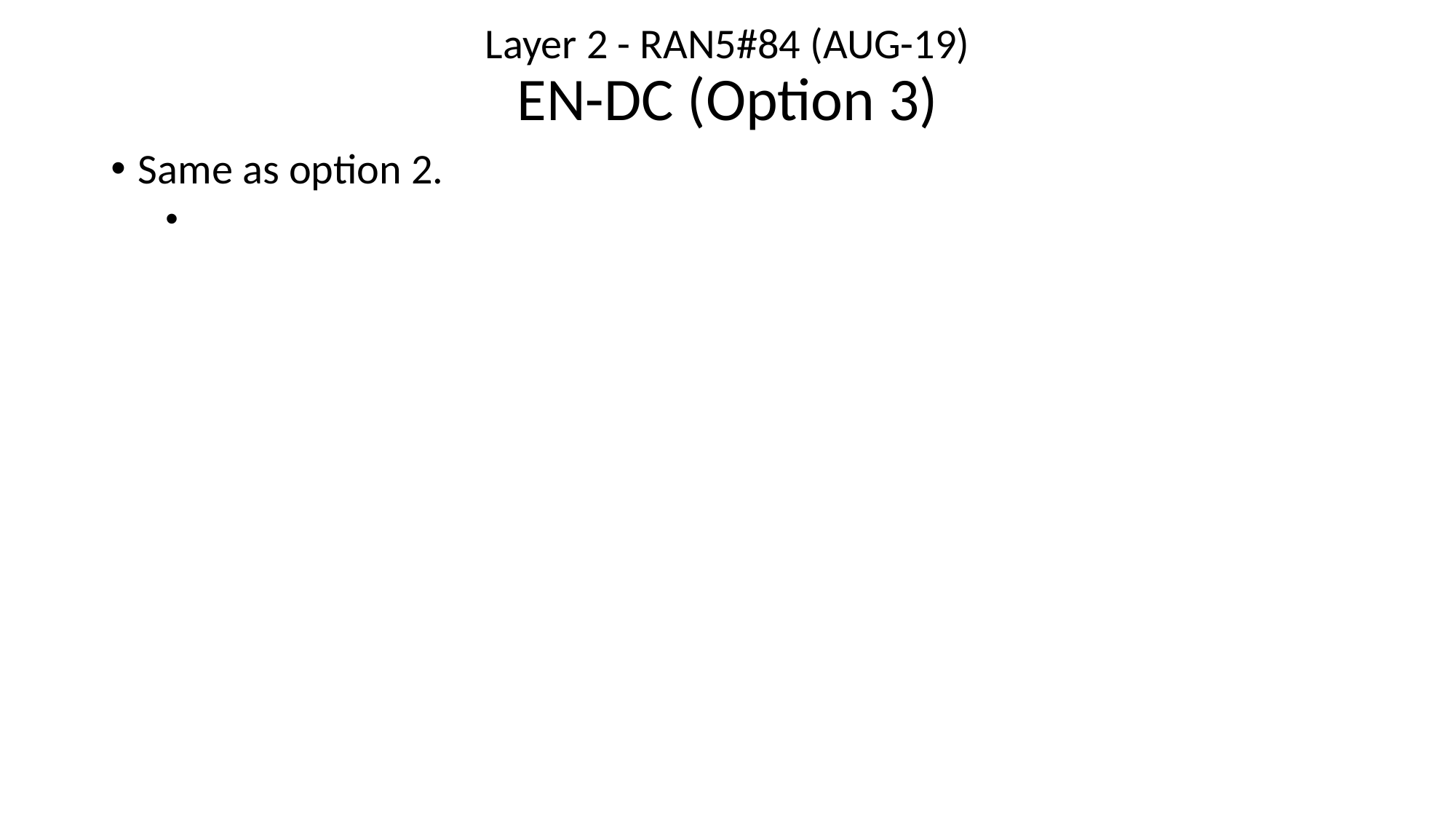

# Layer 2 - RAN5#84 (AUG-19) EN-DC (Option 3)
Same as option 2.